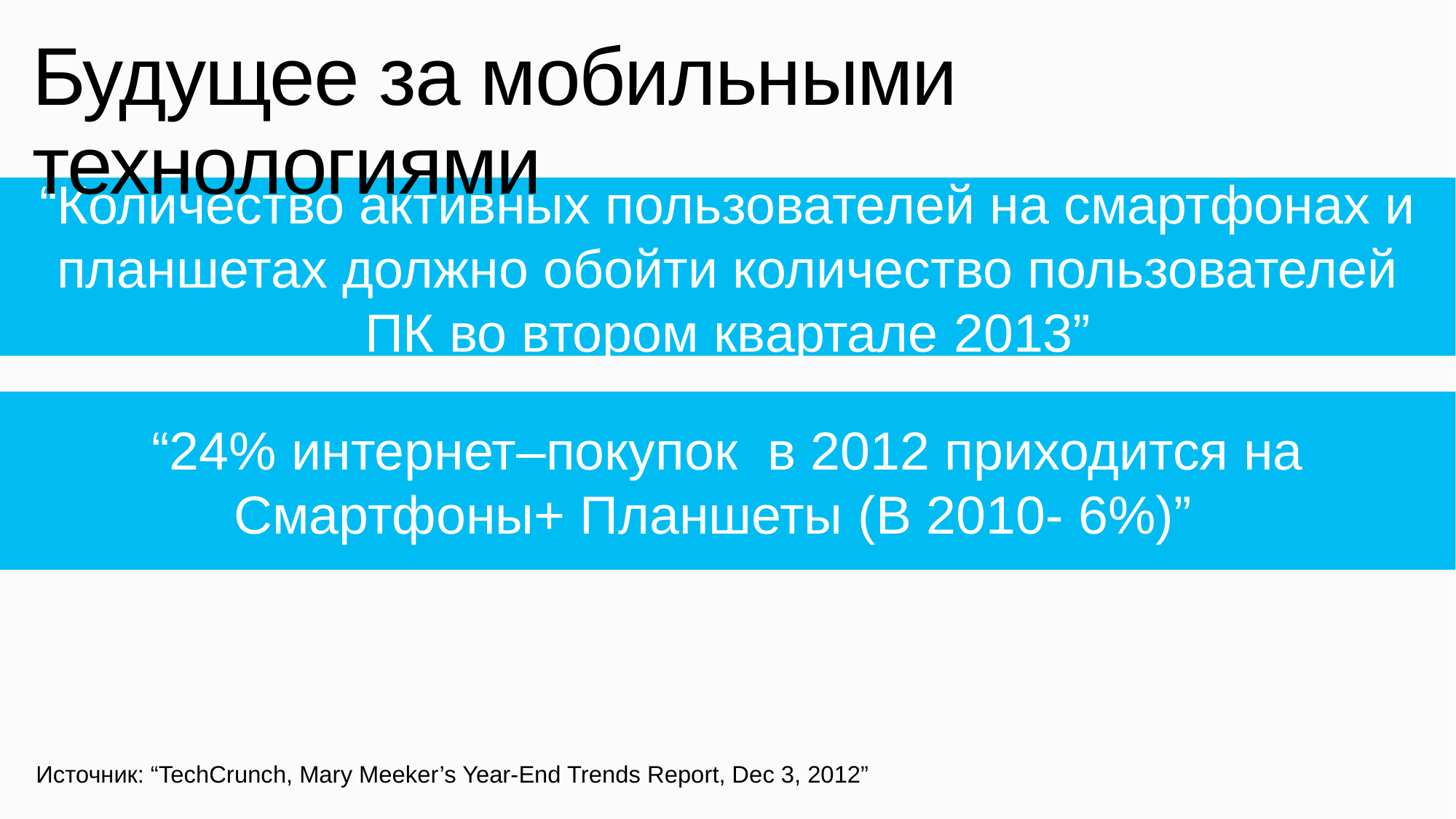

# Будущее за мобильными технологиями
“Количество активных пользователей на смартфонах и планшетах должно обойти количество пользователей ПК во втором квартале 2013”
“24% интернет–покупок  в 2012 приходится на Смартфоны+ Планшеты (В 2010- 6%)”
Источник: “TechCrunch, Mary Meeker’s Year-End Trends Report, Dec 3, 2012”